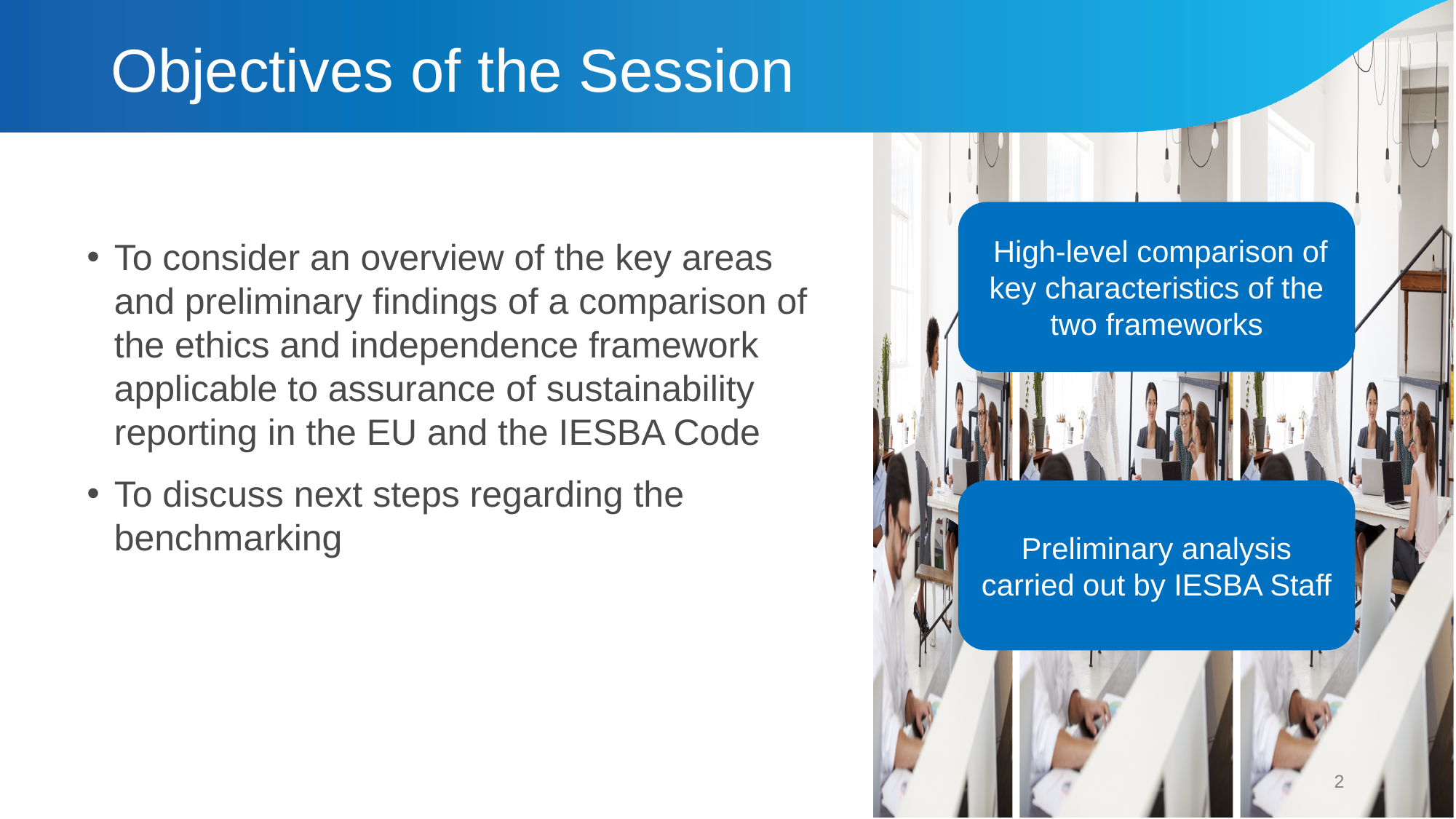

# Objectives of the Session
 High-level comparison of key characteristics of the two frameworks
To consider an overview of the key areas and preliminary findings of a comparison of the ethics and independence framework applicable to assurance of sustainability reporting in the EU and the IESBA Code
To discuss next steps regarding the benchmarking
Preliminary analysis carried out by IESBA Staff
2